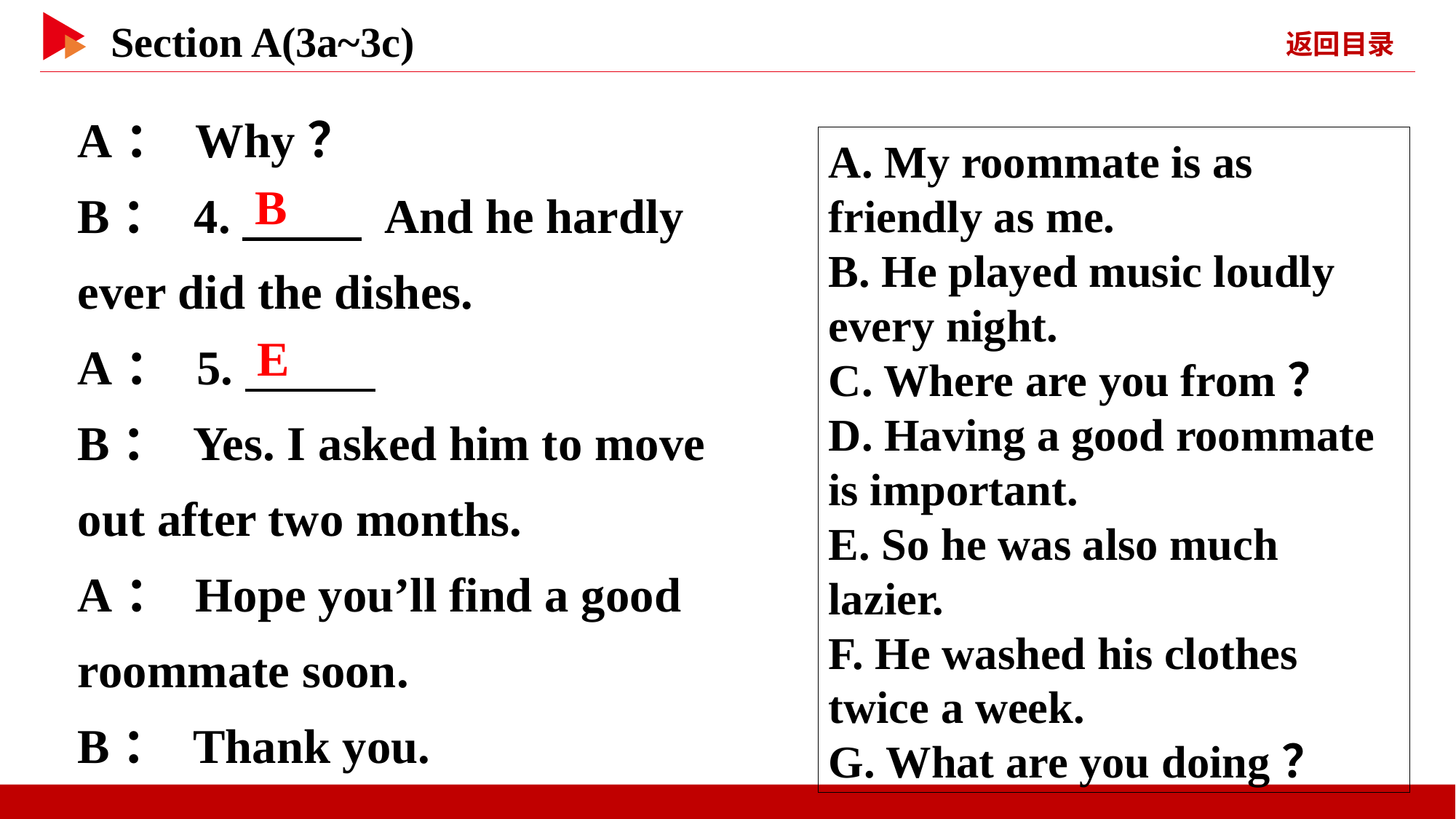

A： Why？
B： 4.　  　 And he hardly ever did the dishes.
A： 5.
B： Yes. I asked him to move out after two months.
A： Hope you’ll find a good roommate soon.
B： Thank you.
A. My roommate is as friendly as me.
B. He played music loudly every night.
C. Where are you from？
D. Having a good roommate is important.
E. So he was also much lazier.
F. He washed his clothes twice a week.
G. What are you doing？
B
E